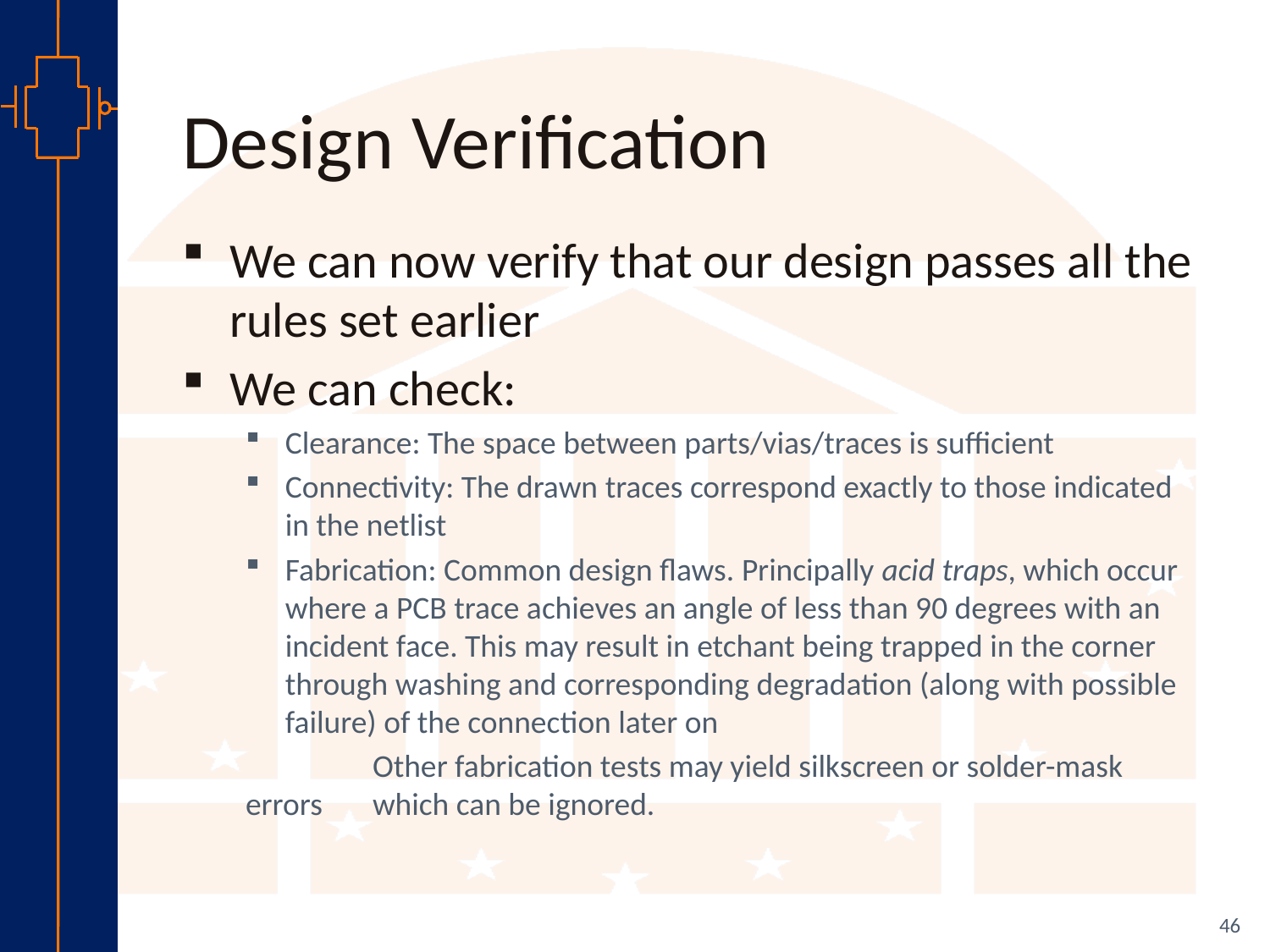

# Design Verification
We can now verify that our design passes all the rules set earlier
We can check:
Clearance: The space between parts/vias/traces is sufficient
Connectivity: The drawn traces correspond exactly to those indicated in the netlist
Fabrication: Common design flaws. Principally acid traps, which occur where a PCB trace achieves an angle of less than 90 degrees with an incident face. This may result in etchant being trapped in the corner through washing and corresponding degradation (along with possible failure) of the connection later on
	Other fabrication tests may yield silkscreen or solder-mask errors 	which can be ignored.
46